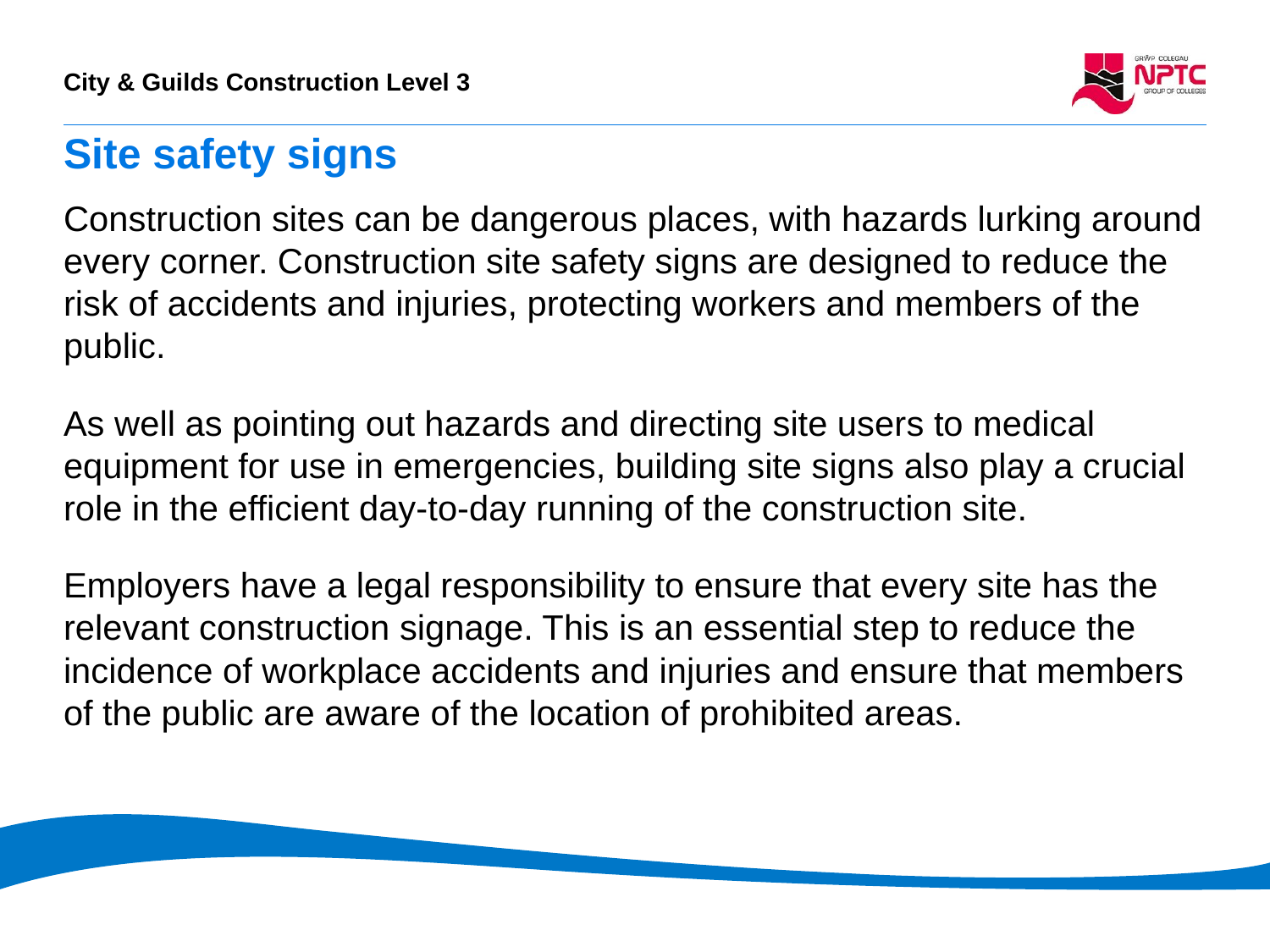

# Site safety signs
Construction sites can be dangerous places, with hazards lurking around every corner. Construction site safety signs are designed to reduce the risk of accidents and injuries, protecting workers and members of the public.
As well as pointing out hazards and directing site users to medical equipment for use in emergencies, building site signs also play a crucial role in the efficient day-to-day running of the construction site.
Employers have a legal responsibility to ensure that every site has the relevant construction signage. This is an essential step to reduce the incidence of workplace accidents and injuries and ensure that members of the public are aware of the location of prohibited areas.